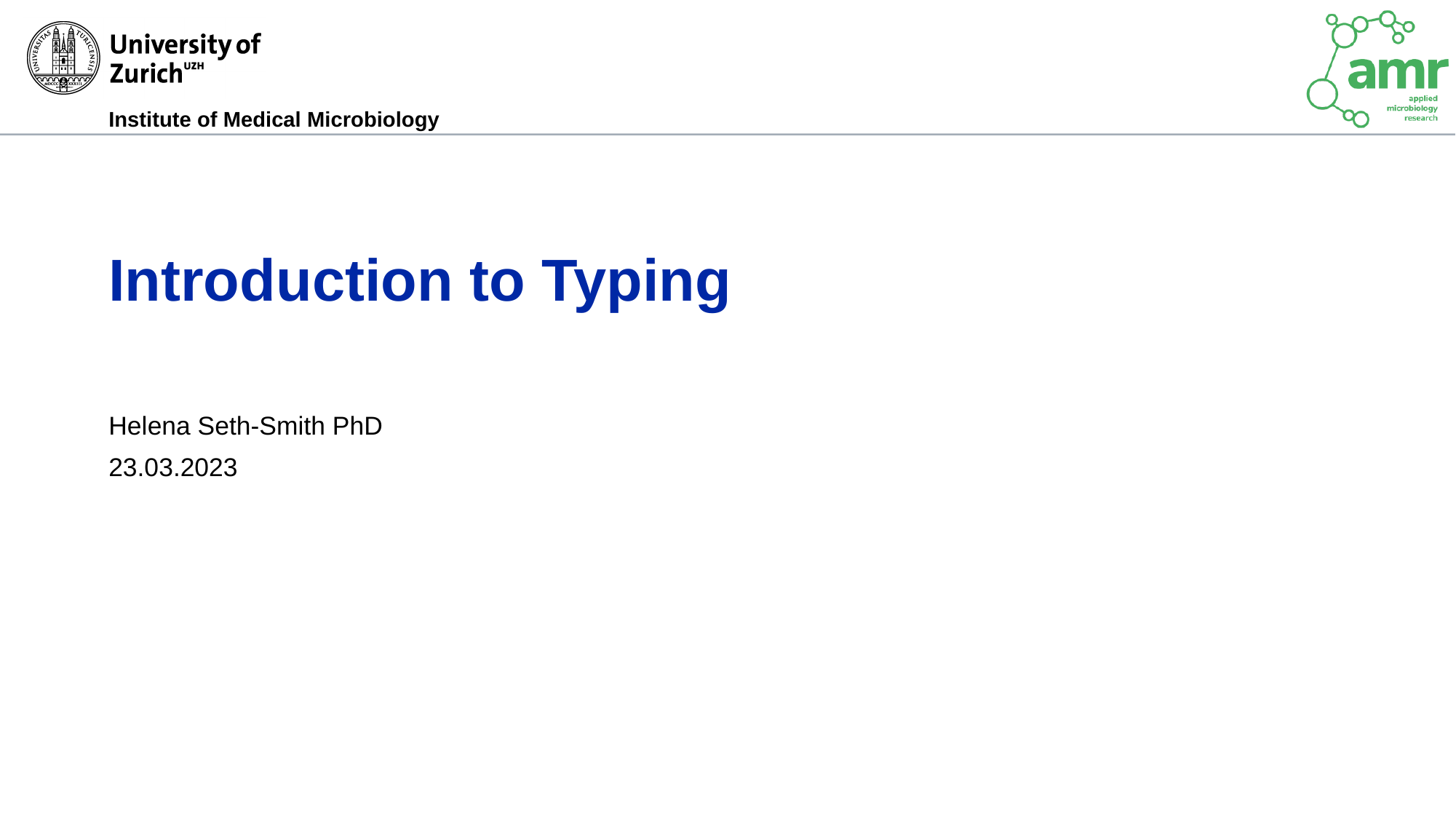

# Introduction to Typing
Helena Seth-Smith PhD
23.03.2023